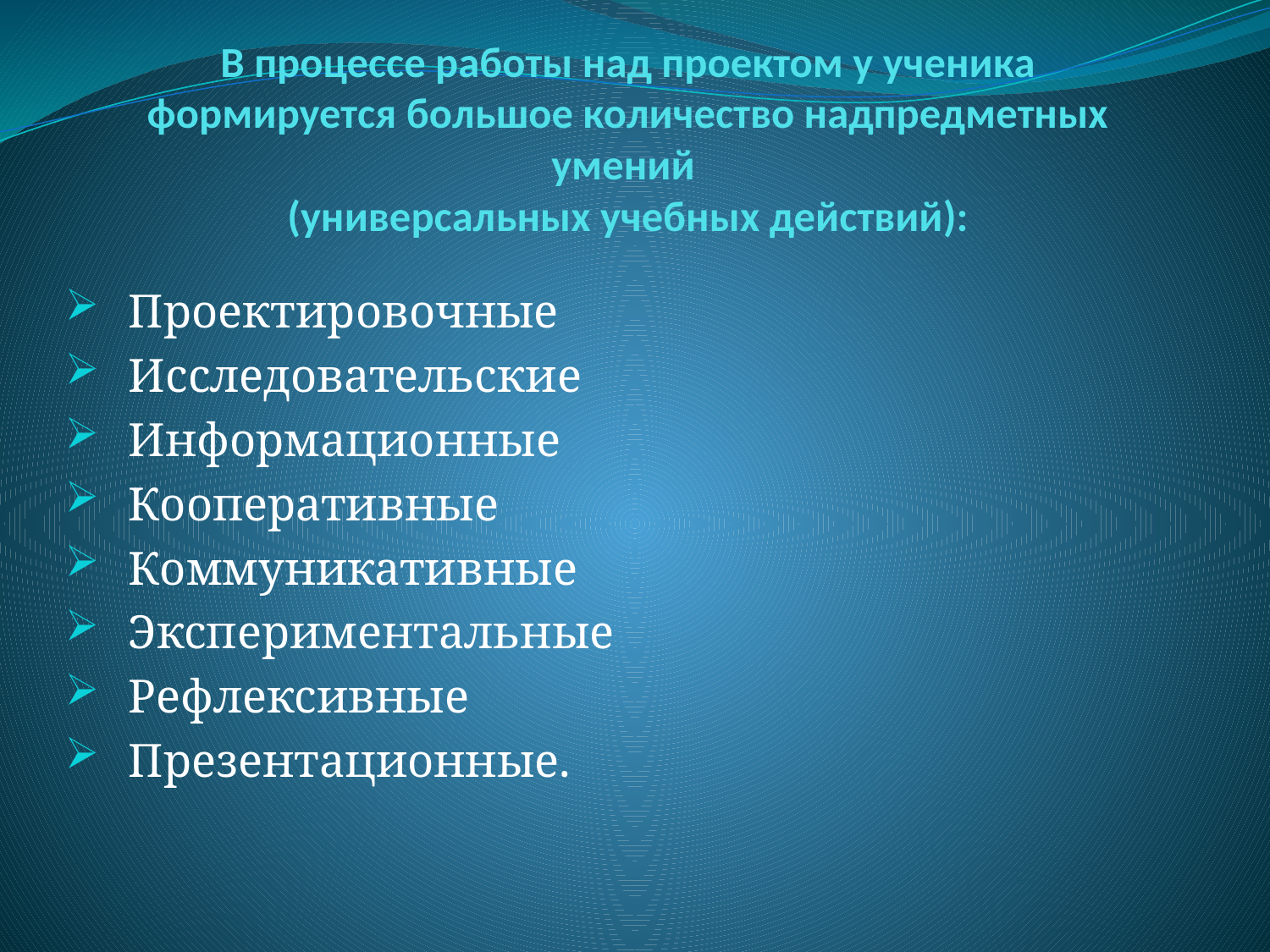

# В процессе работы над проектом у ученика формируется большое количество надпредметных умений (универсальных учебных действий):
Проектировочные
Исследовательские
Информационные
Кооперативные
Коммуникативные
Экспериментальные
Рефлексивные
Презентационные.